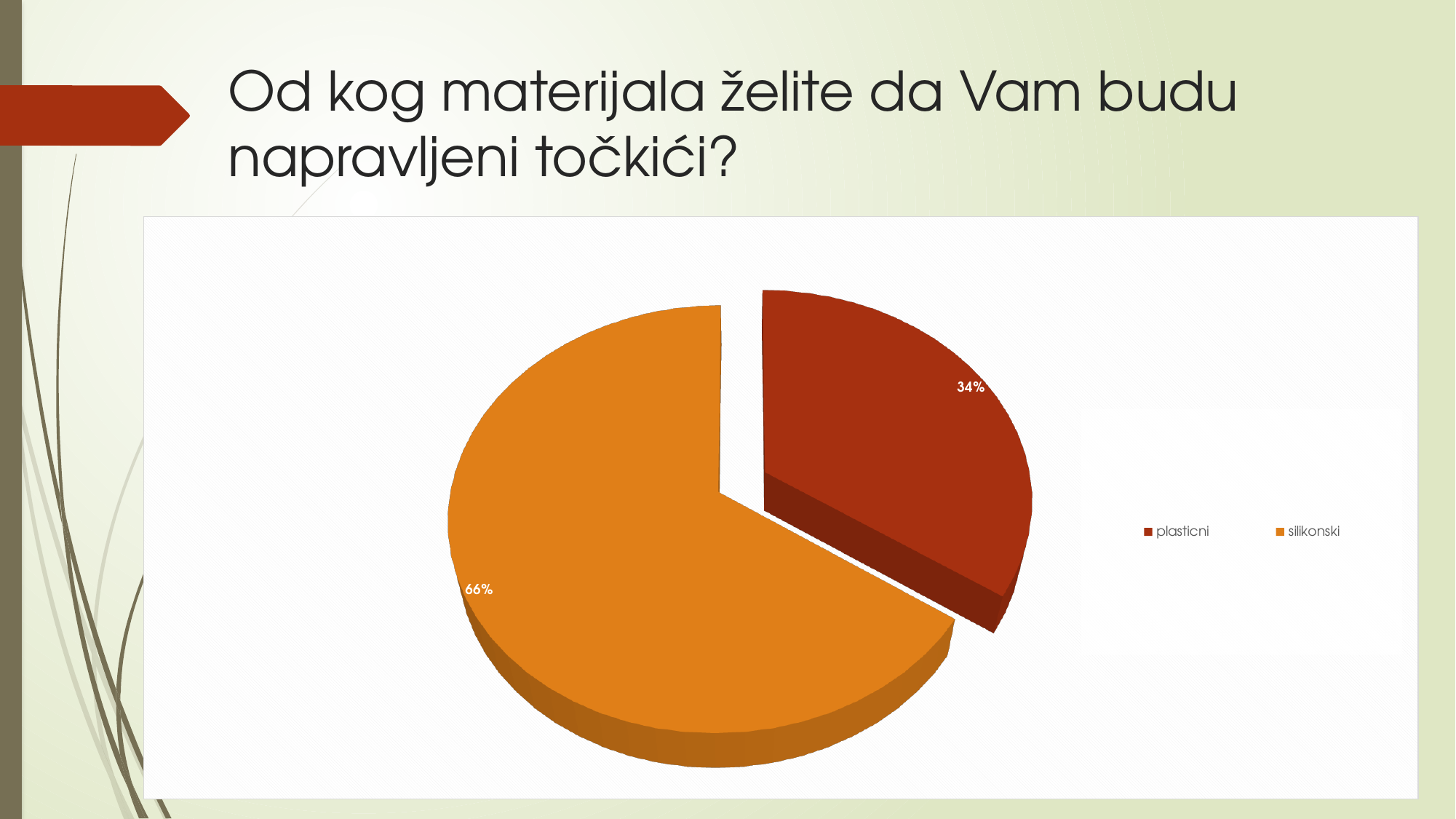

# Od kog materijala želite da Vam budu  napravljeni točkići?

[unsupported chart]